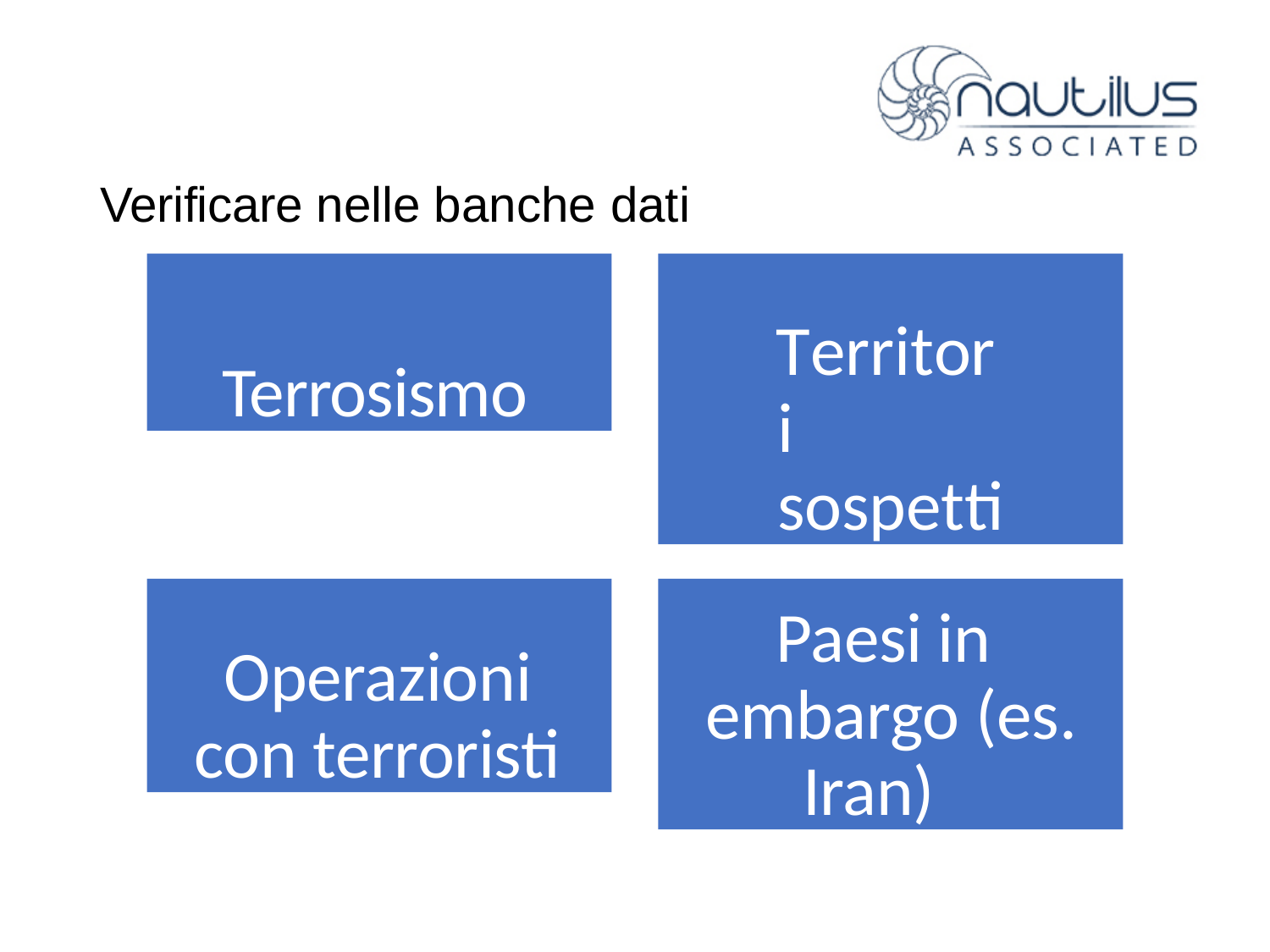

# Verificare nelle banche dati

Terrosismo
Territori  sospetti
Operazioni  con terroristi
Paesi in  embargo (es.
Iran)